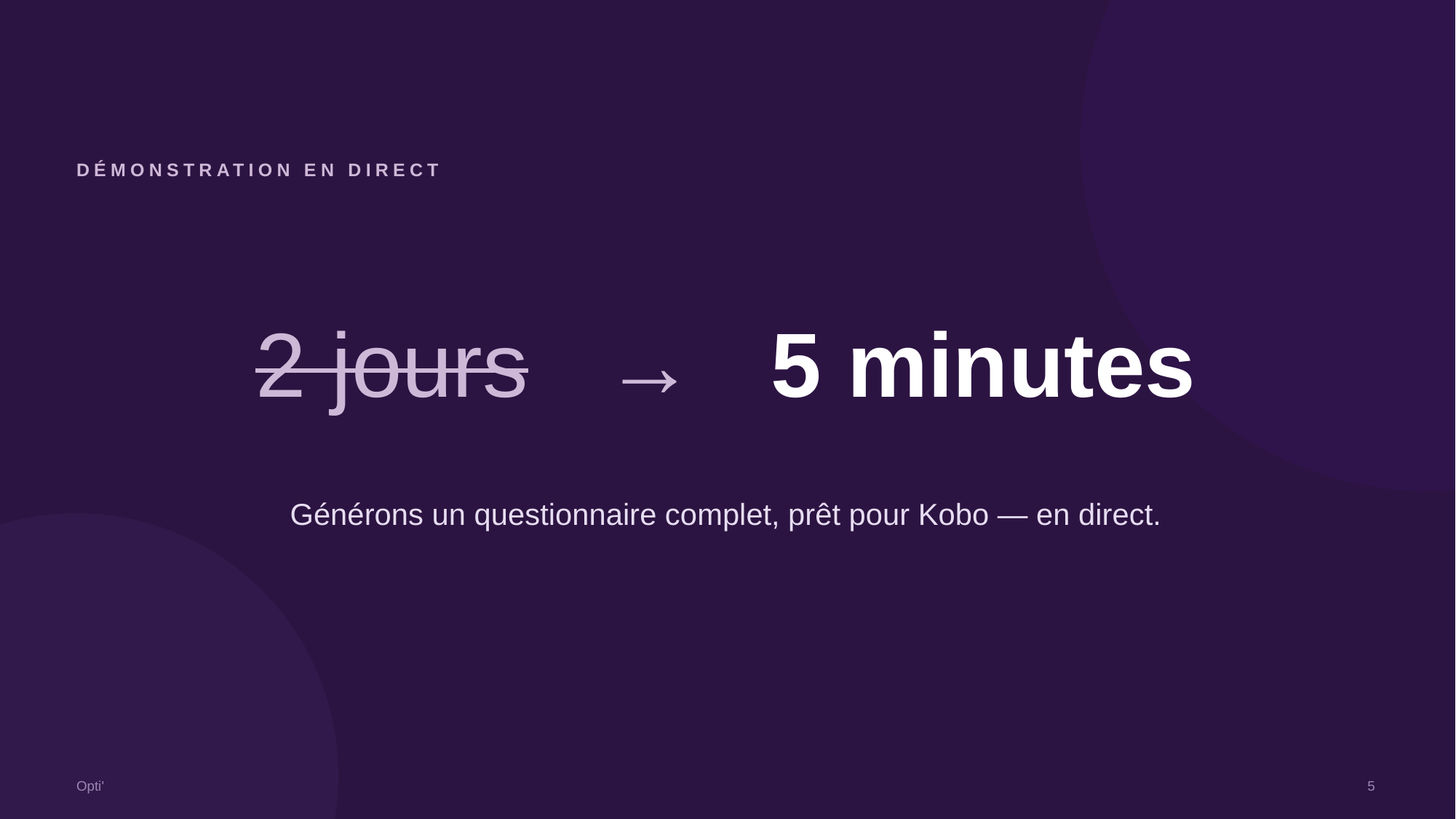

DÉMONSTRATION EN DIRECT
2 jours   →   5 minutes
Générons un questionnaire complet, prêt pour Kobo — en direct.

Opti'
5